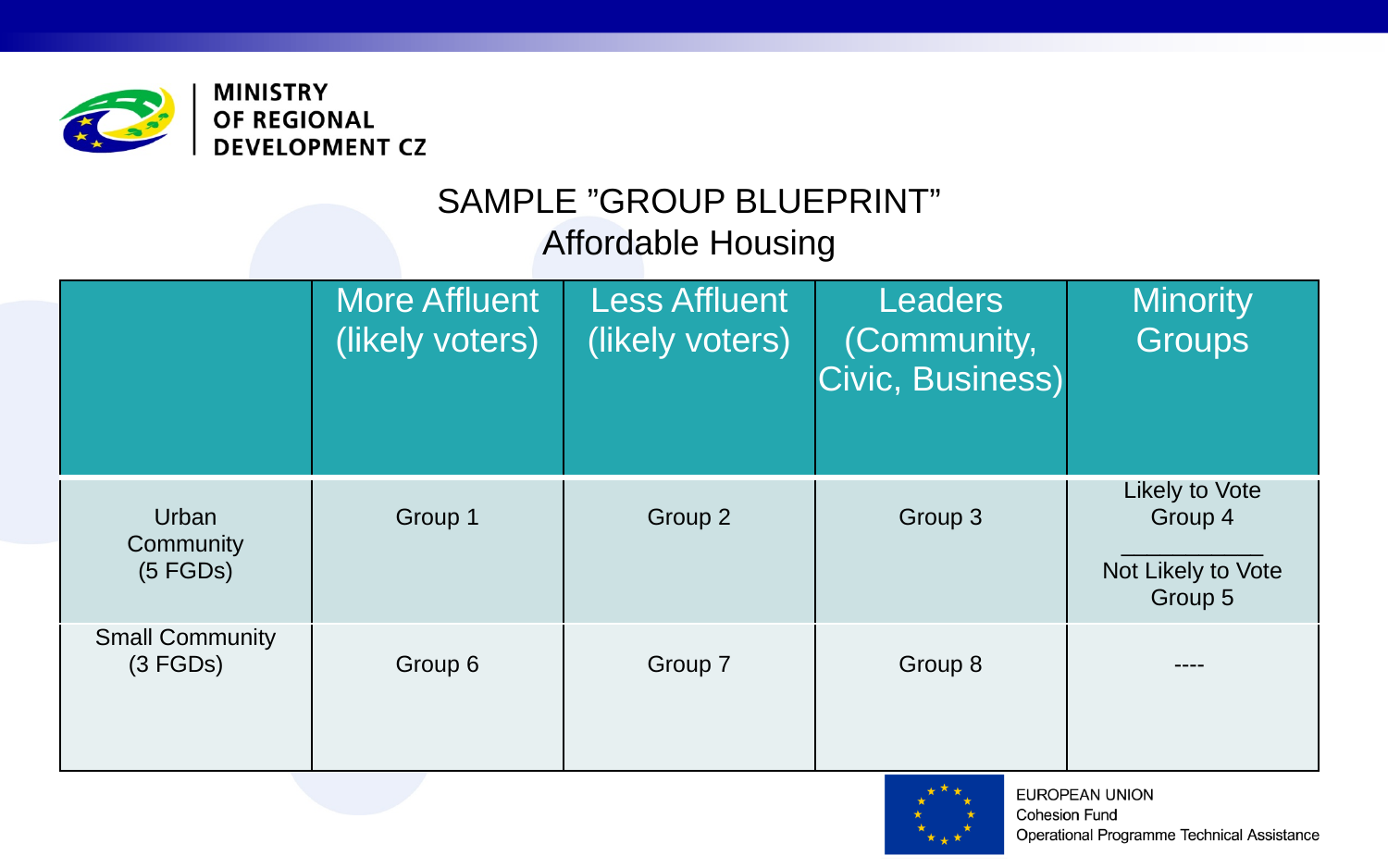

SAMPLE ”GROUP BLUEPRINT”
Affordable Housing
|  | More Affluent (likely voters) | Less Affluent (likely voters) | Leaders (Community, Civic, Business) | Minority Groups |
| --- | --- | --- | --- | --- |
| Urban Community (5 FGDs) | Group 1 | Group 2 | Group 3 | Likely to Vote Group 4 \_\_\_\_\_\_\_\_\_\_\_ Not Likely to Vote Group 5 |
| Small Community (3 FGDs) | Group 6 | Group 7 | Group 8 | ---- |